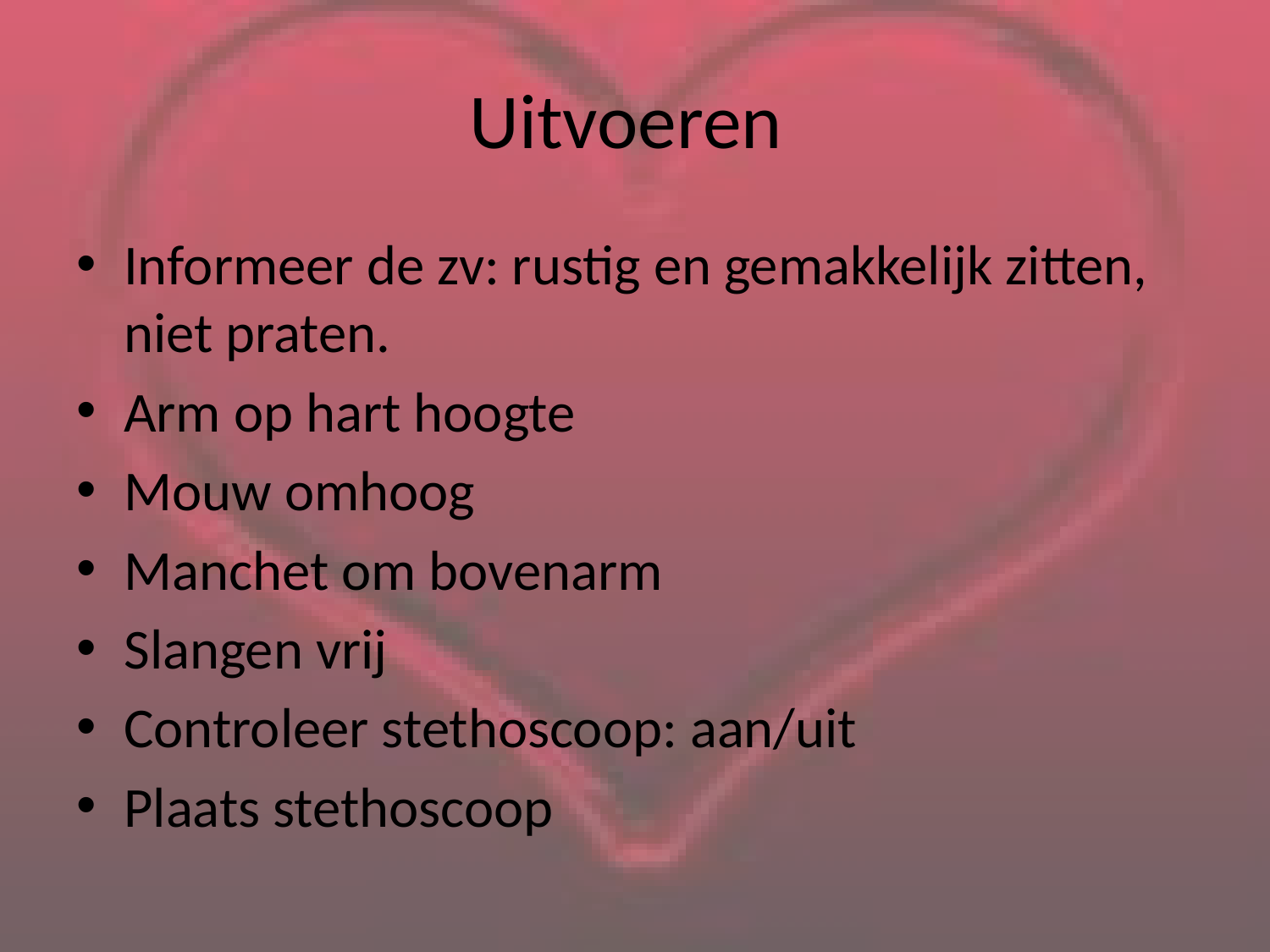

# Uitvoeren
Informeer de zv: rustig en gemakkelijk zitten, niet praten.
Arm op hart hoogte
Mouw omhoog
Manchet om bovenarm
Slangen vrij
Controleer stethoscoop: aan/uit
Plaats stethoscoop